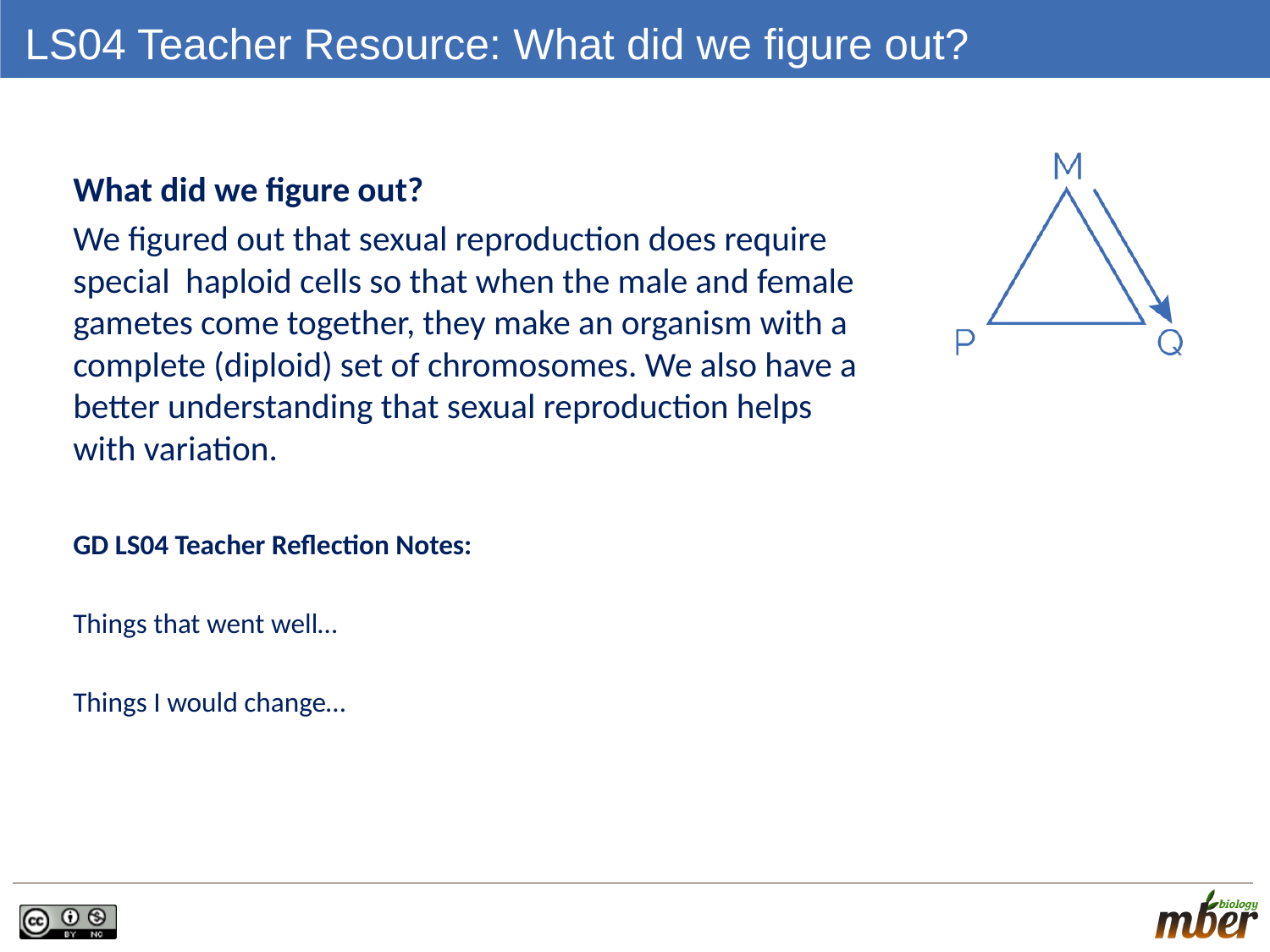

# LS04 Teacher Resource: What did we figure out?
What did we figure out?
We figured out that sexual reproduction does require special  haploid cells so that when the male and female gametes come together, they make an organism with a complete (diploid) set of chromosomes. We also have a better understanding that sexual reproduction helps with variation.

GD LS04 Teacher Reflection Notes:

Things that went well…

Things I would change…